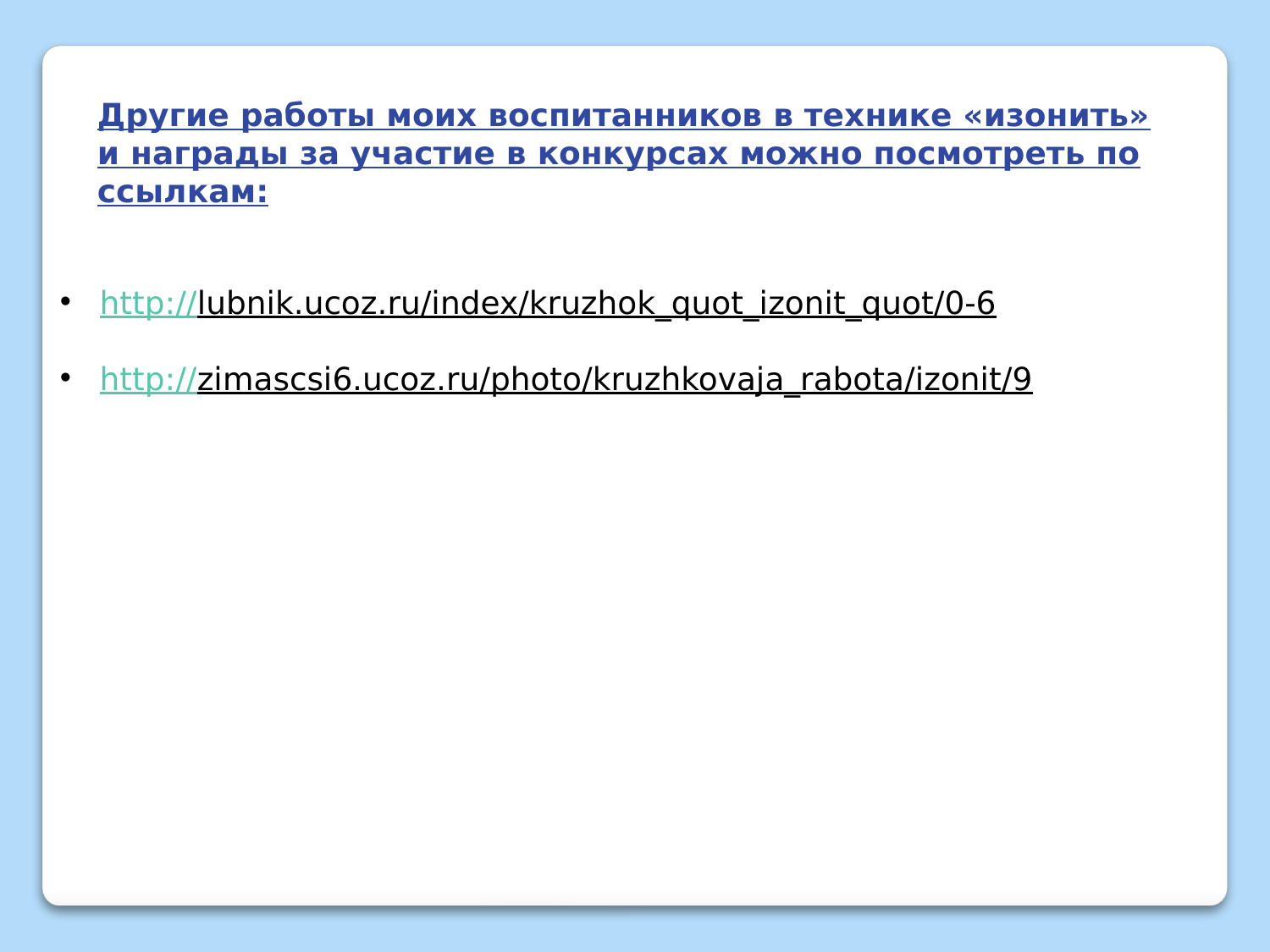

Другие работы моих воспитанников в технике «изонить» и награды за участие в конкурсах можно посмотреть по ссылкам:
http://lubnik.ucoz.ru/index/kruzhok_quot_izonit_quot/0-6

http://zimascsi6.ucoz.ru/photo/kruzhkovaja_rabota/izonit/9